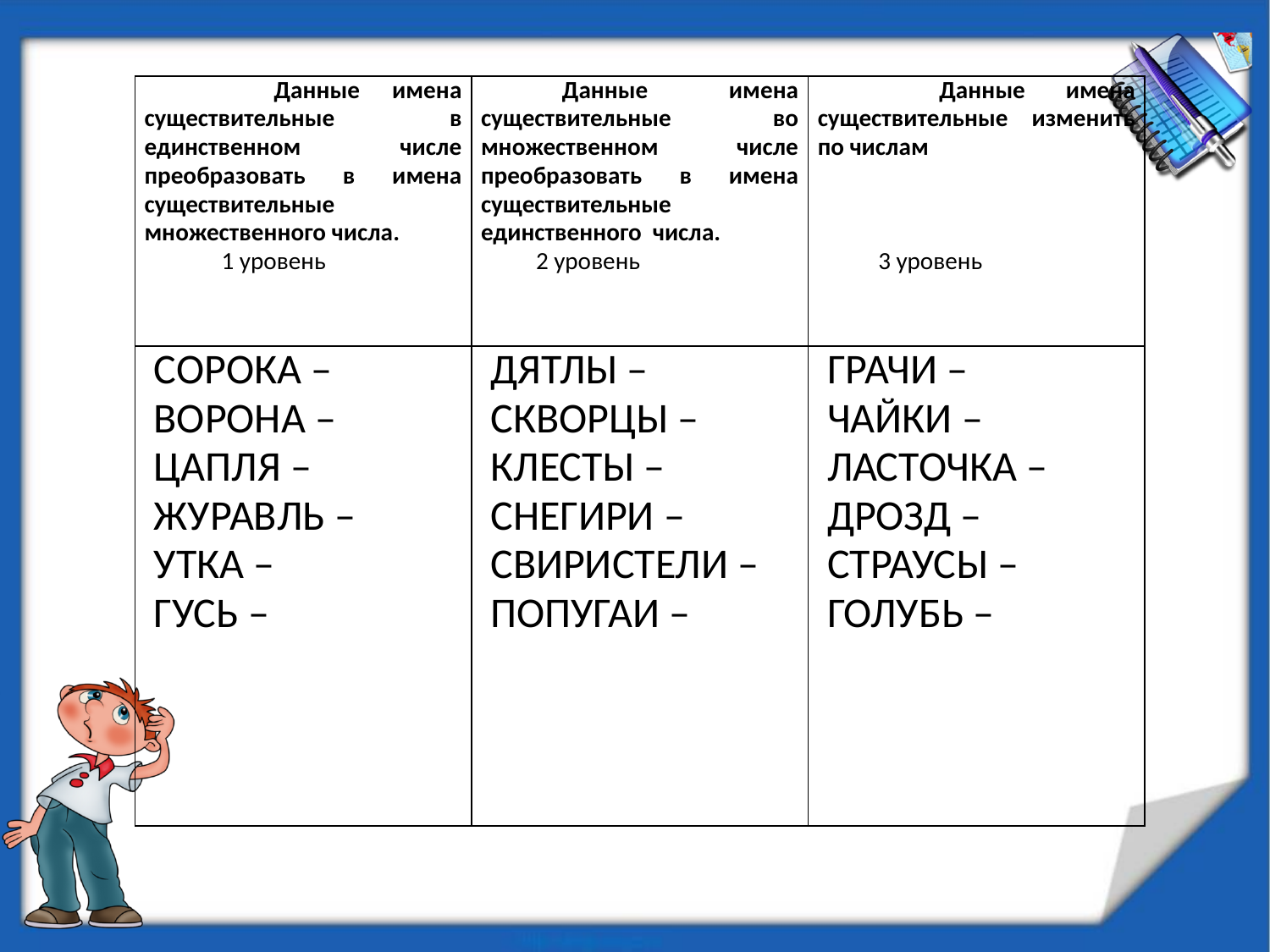

#
| Данные имена существительные в единственном числе преобразовать в имена существительные множественного числа. 1 уровень | Данные имена существительные во множественном числе преобразовать в имена существительные единственного числа. 2 уровень | Данные имена существительные изменить по числам       3 уровень |
| --- | --- | --- |
| СОРОКА – ВОРОНА – ЦАПЛЯ – ЖУРАВЛЬ – УТКА – ГУСЬ – | ДЯТЛЫ – СКВОРЦЫ – КЛЕСТЫ – СНЕГИРИ – СВИРИСТЕЛИ – ПОПУГАИ – | ГРАЧИ – ЧАЙКИ – ЛАСТОЧКА – ДРОЗД – СТРАУСЫ – ГОЛУБЬ – |